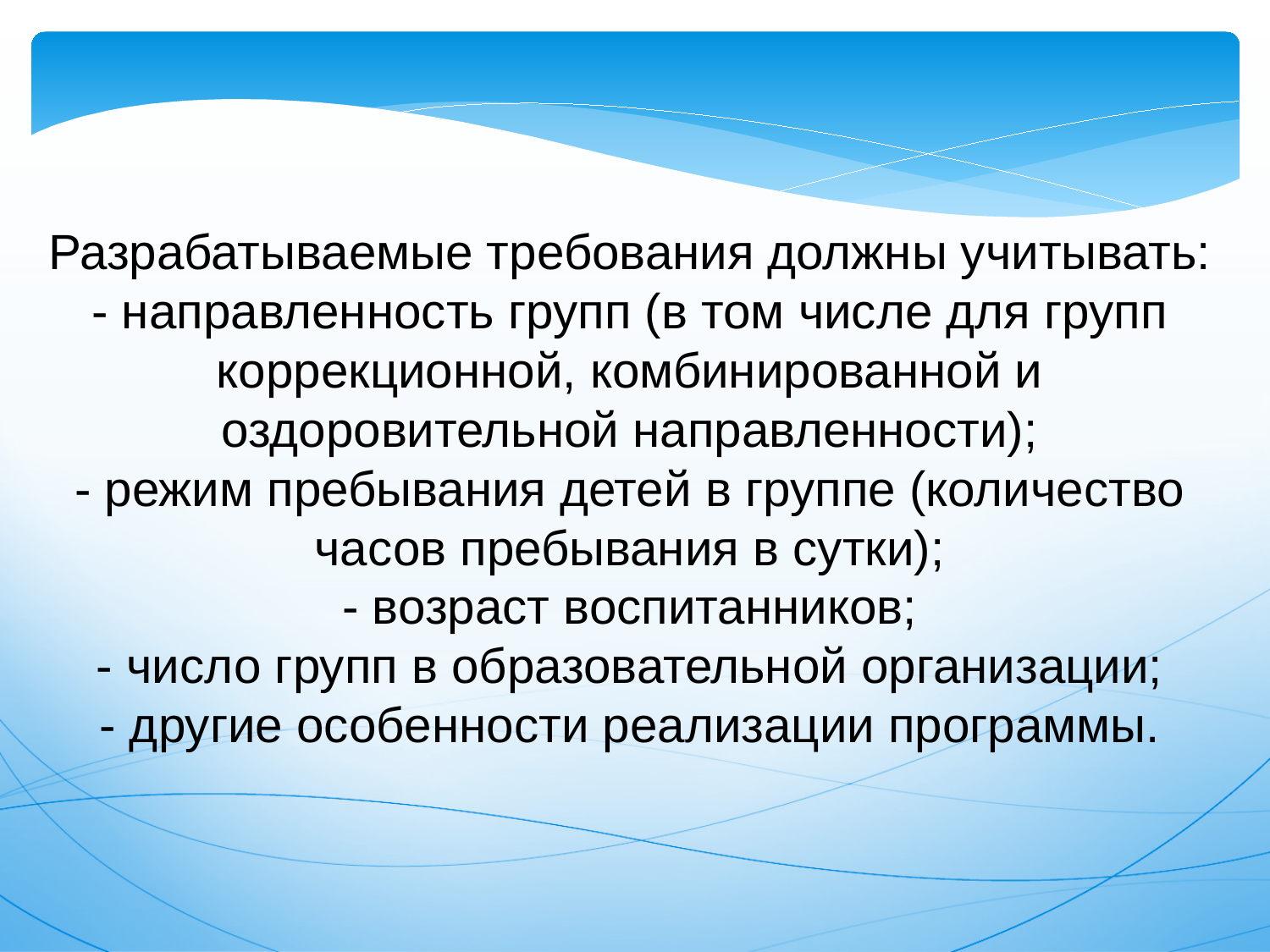

Разрабатываемые требования должны учитывать:
- направленность групп (в том числе для групп коррекционной, комбинированной и оздоровительной направленности);
- режим пребывания детей в группе (количество часов пребывания в сутки);
- возраст воспитанников;
- число групп в образовательной организации;
- другие особенности реализации программы.